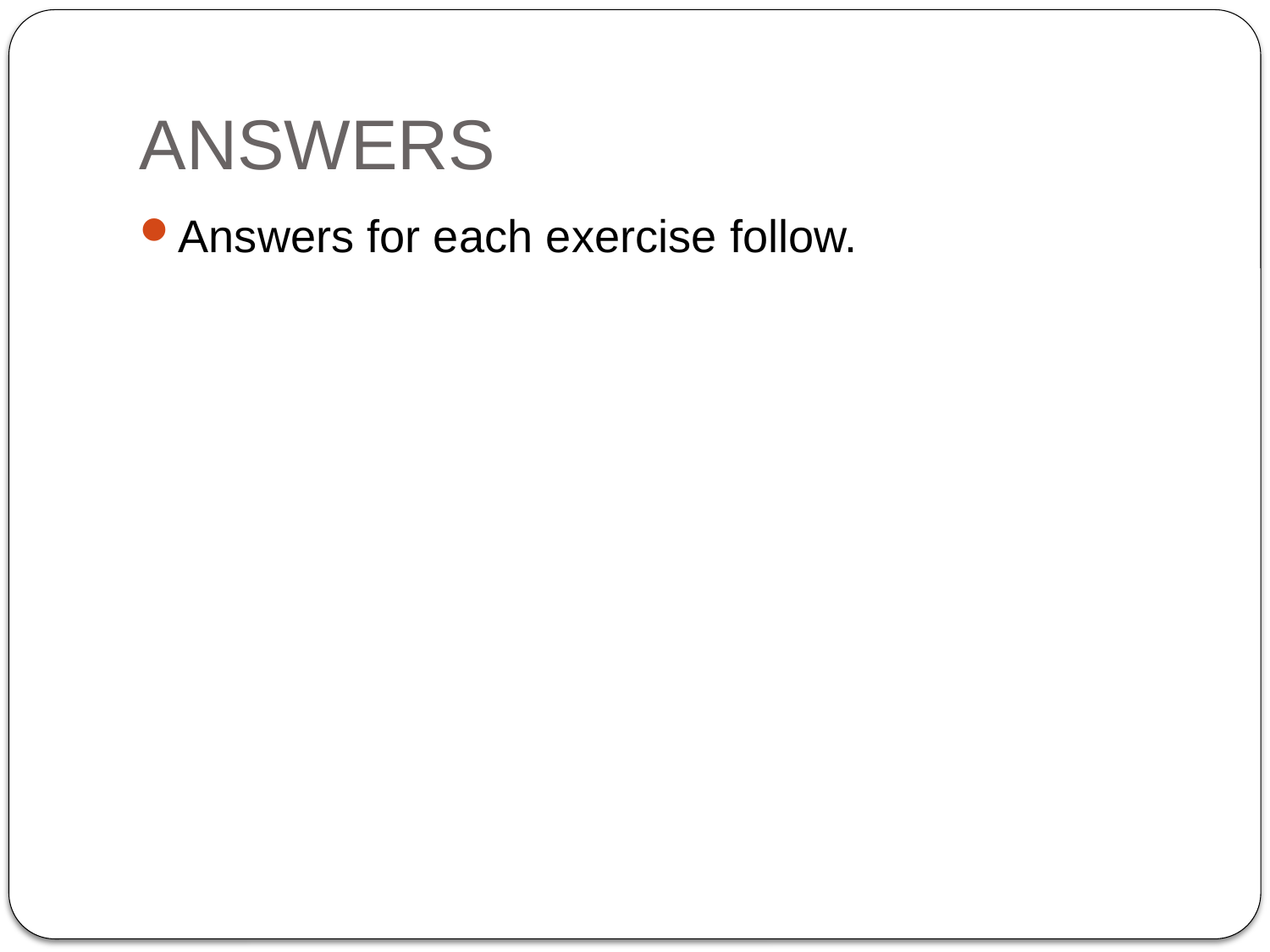

# ANSWERS
Answers for each exercise follow.